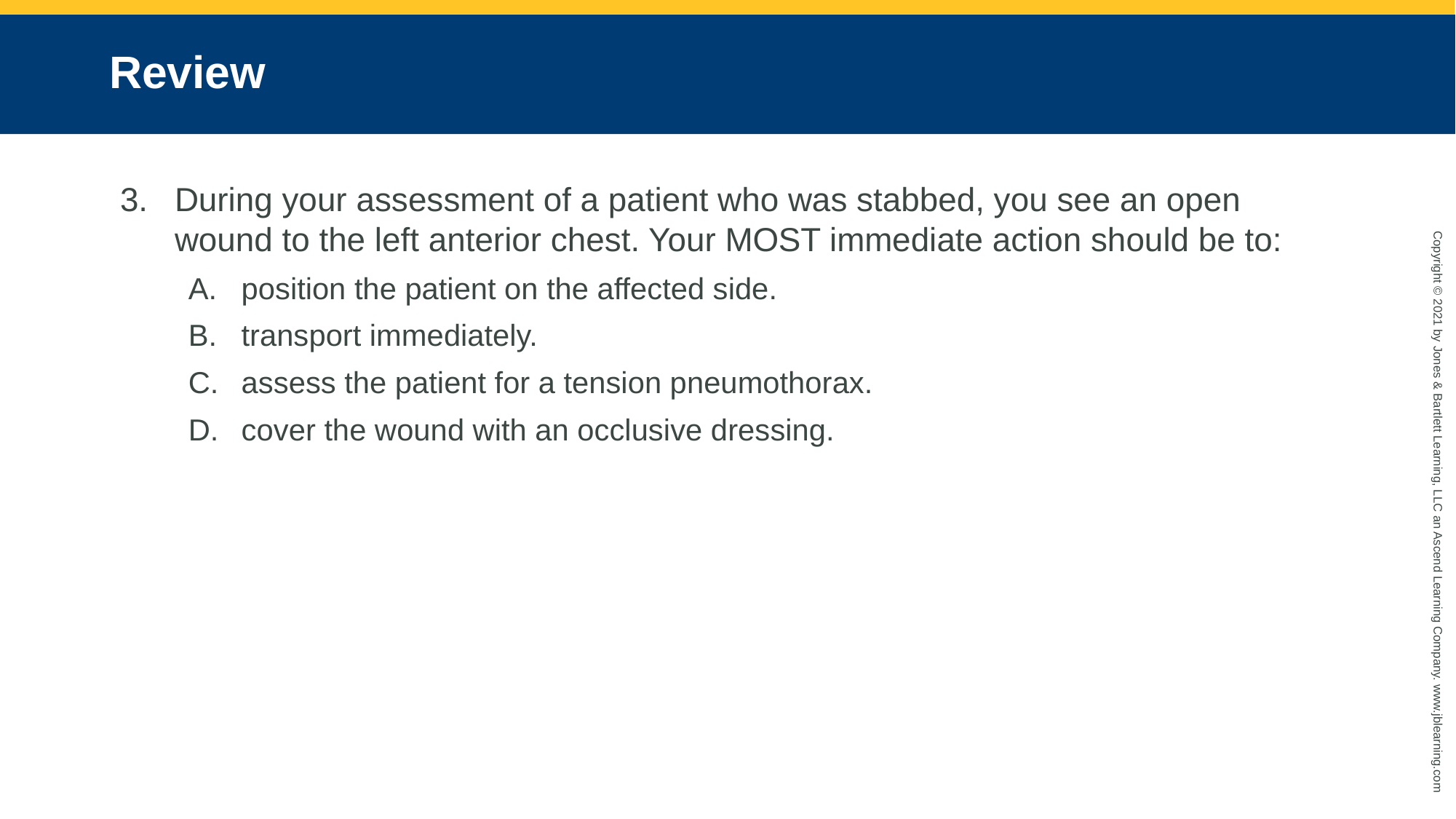

# Review
During your assessment of a patient who was stabbed, you see an open wound to the left anterior chest. Your MOST immediate action should be to:
position the patient on the affected side.
transport immediately.
assess the patient for a tension pneumothorax.
cover the wound with an occlusive dressing.